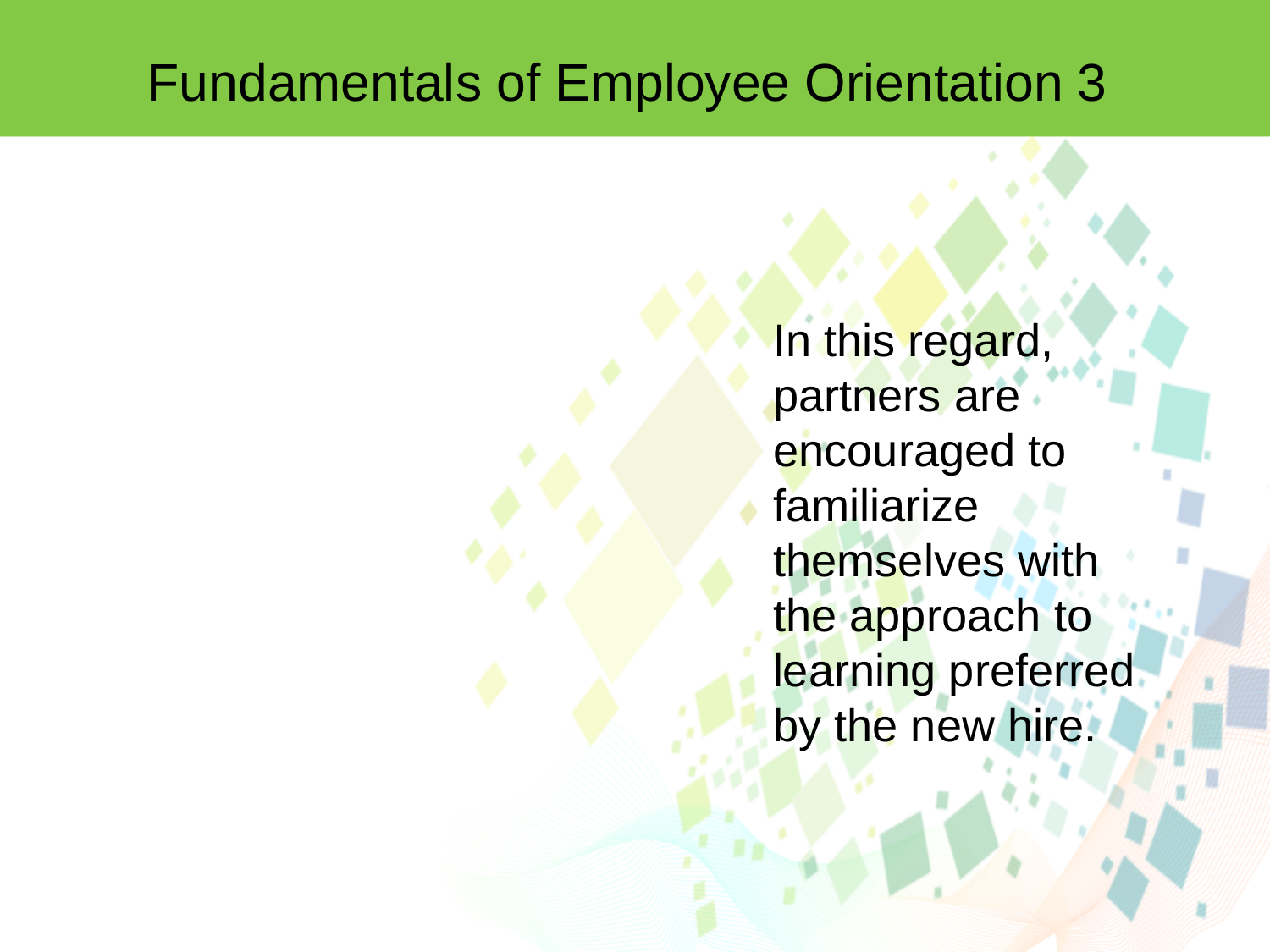

Fundamentals of Employee Orientation 3
In this regard, partners are encouraged to familiarize themselves with the approach to learning preferred by the new hire.